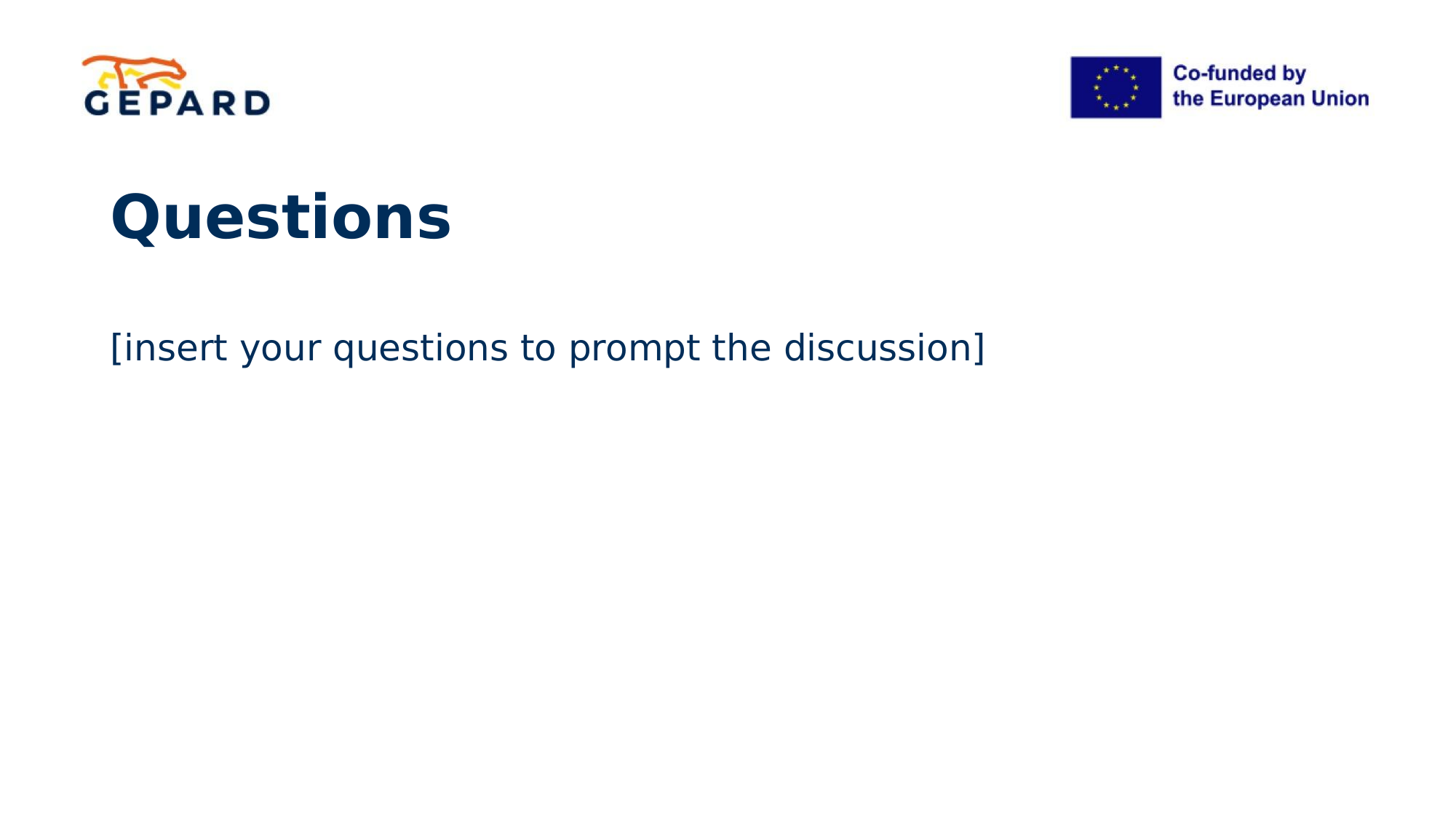

# Questions
[insert your questions to prompt the discussion]